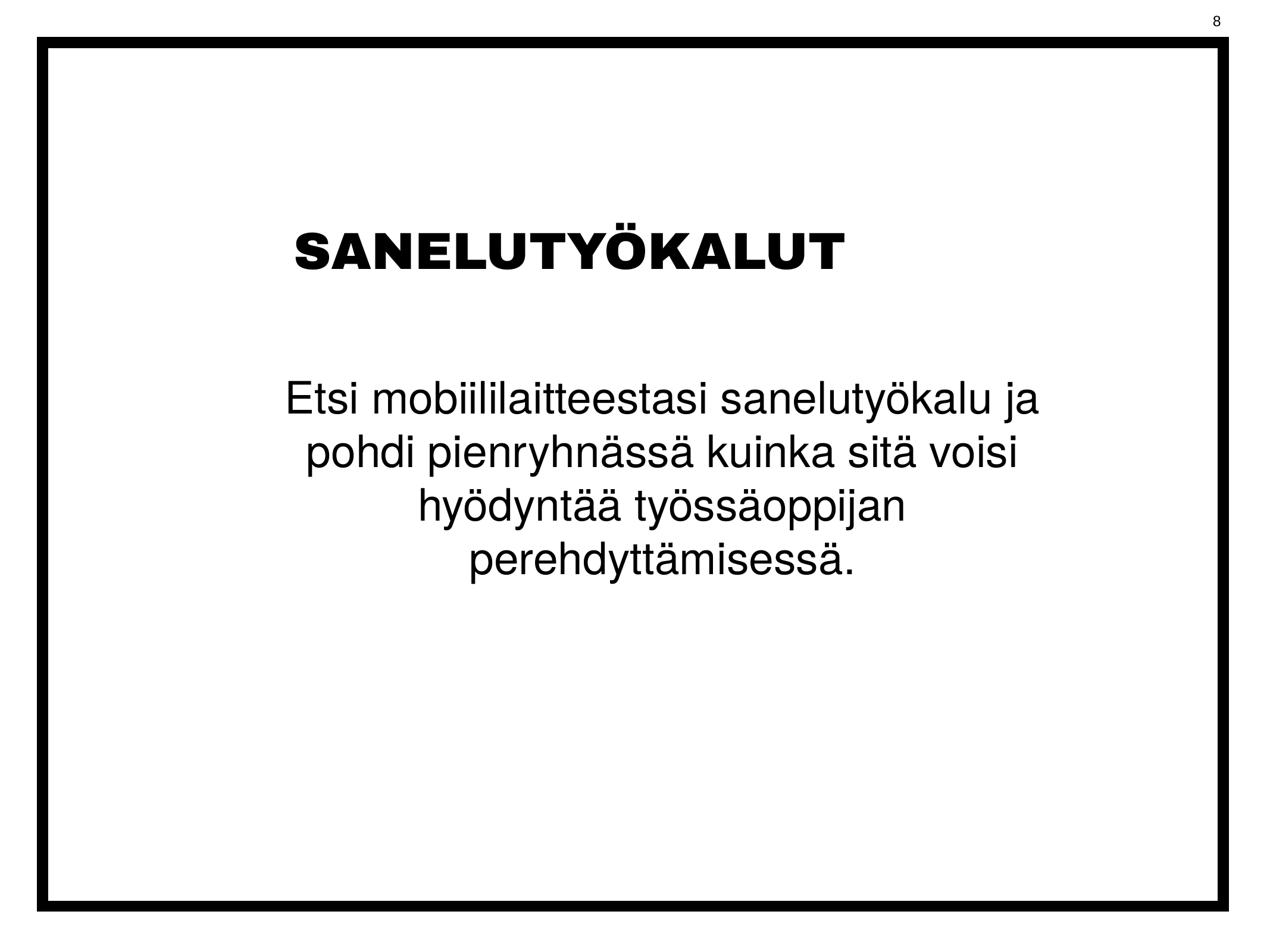

8
# SANELUTYÖKALUT
Etsi mobiililaitteestasi sanelutyökalu ja pohdi pienryhnässä kuinka sitä voisi hyödyntää työssäoppijan perehdyttämisessä.